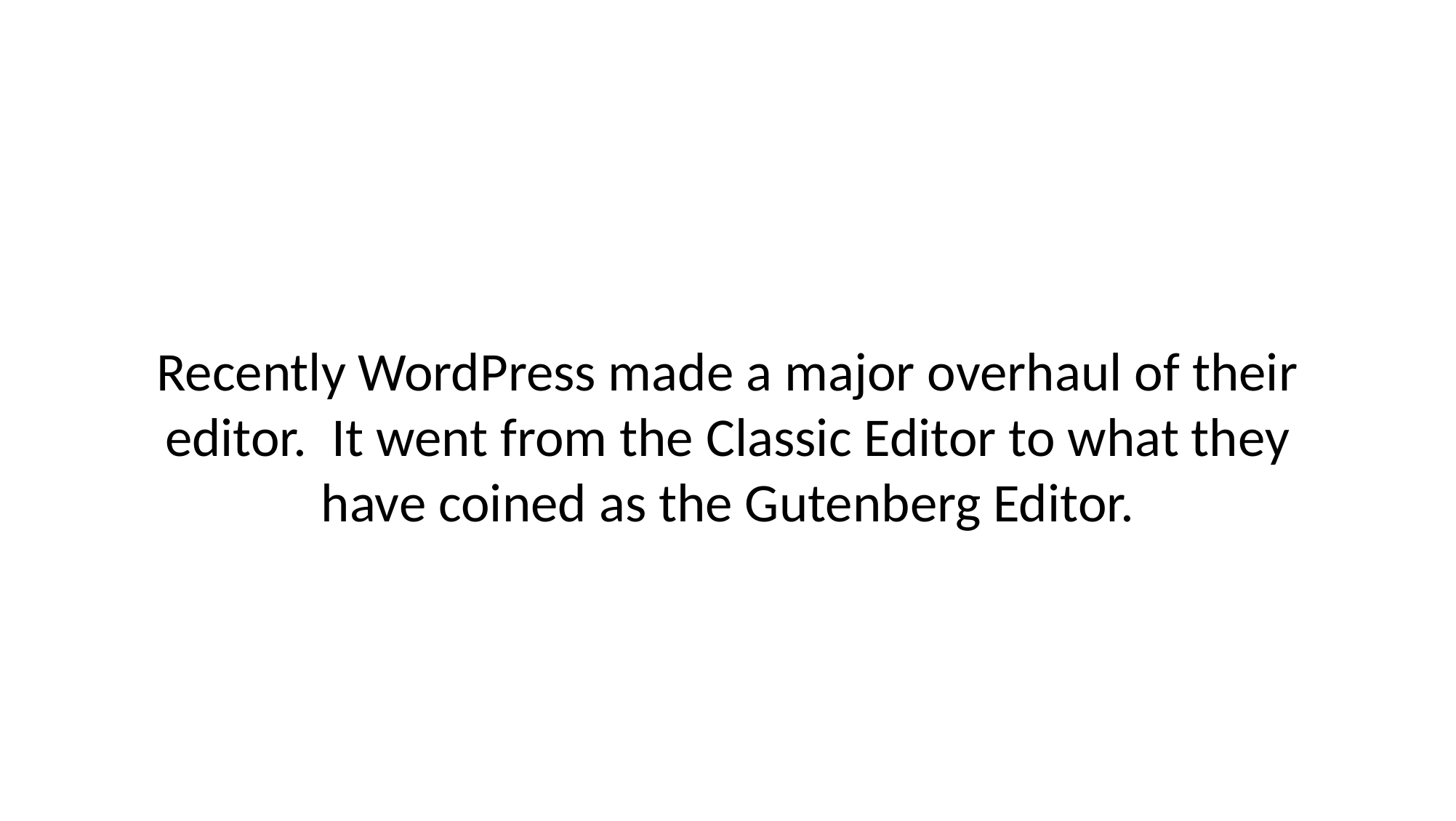

# Recently WordPress made a major overhaul of their editor.  It went from the Classic Editor to what they have coined as the Gutenberg Editor.